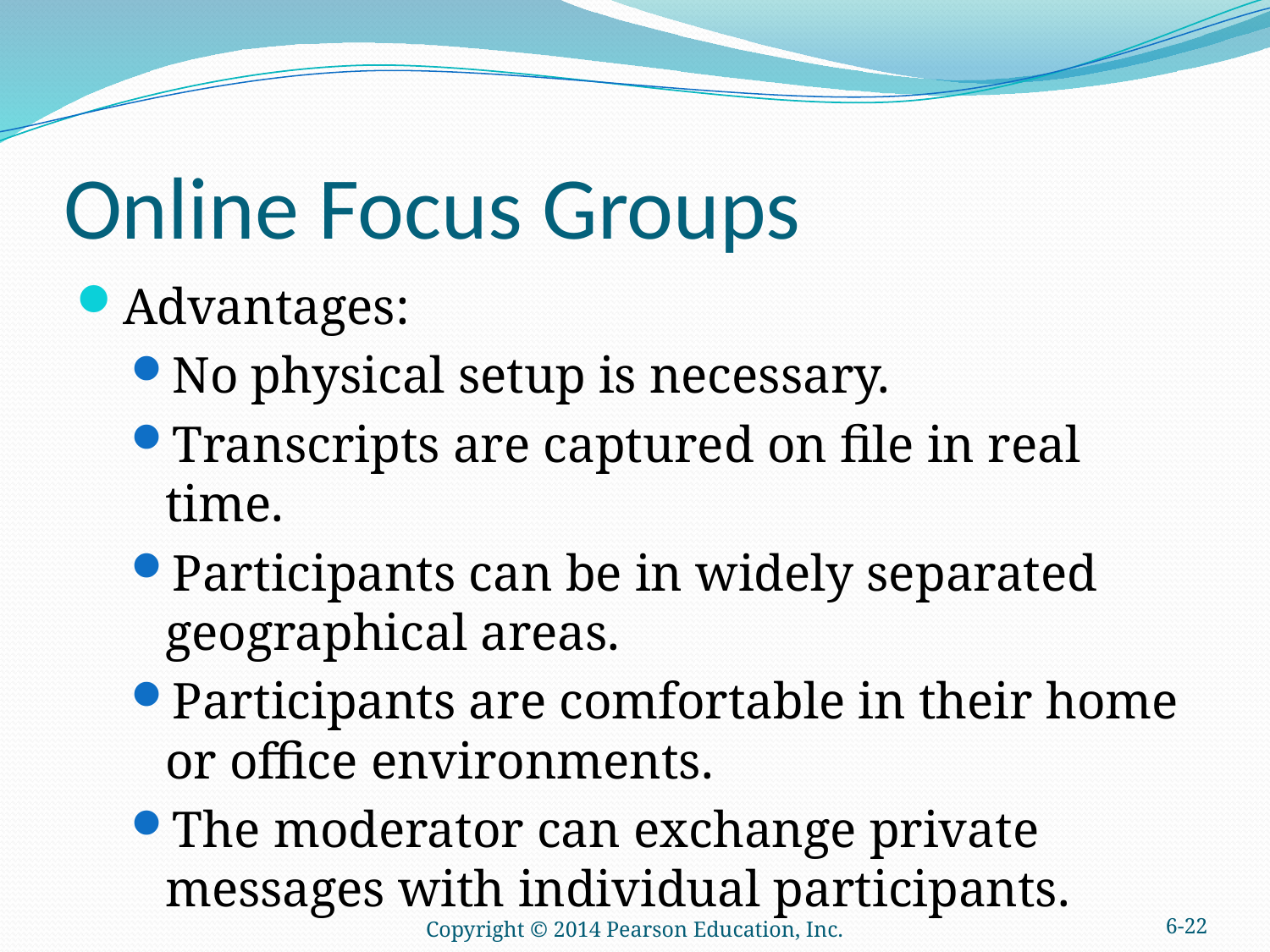

# Online Focus Groups
Advantages:
No physical setup is necessary.
Transcripts are captured on file in real time.
Participants can be in widely separated geographical areas.
Participants are comfortable in their home or office environments.
The moderator can exchange private messages with individual participants.